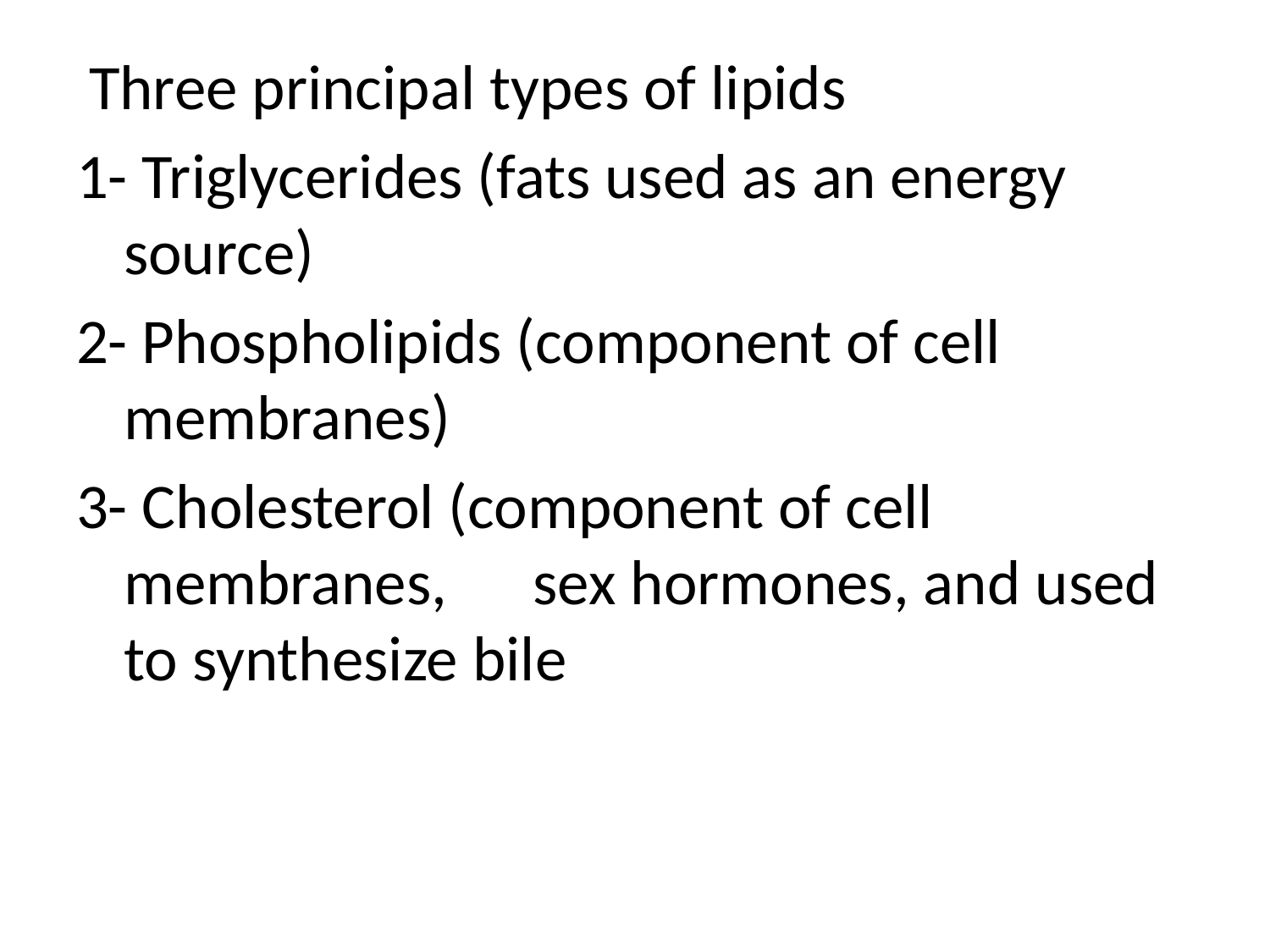

#
 Three principal types of lipids
1- Triglycerides (fats used as an energy source)
2- Phospholipids (component of cell membranes)
3- Cholesterol (component of cell    membranes,      sex hormones, and used to synthesize bile